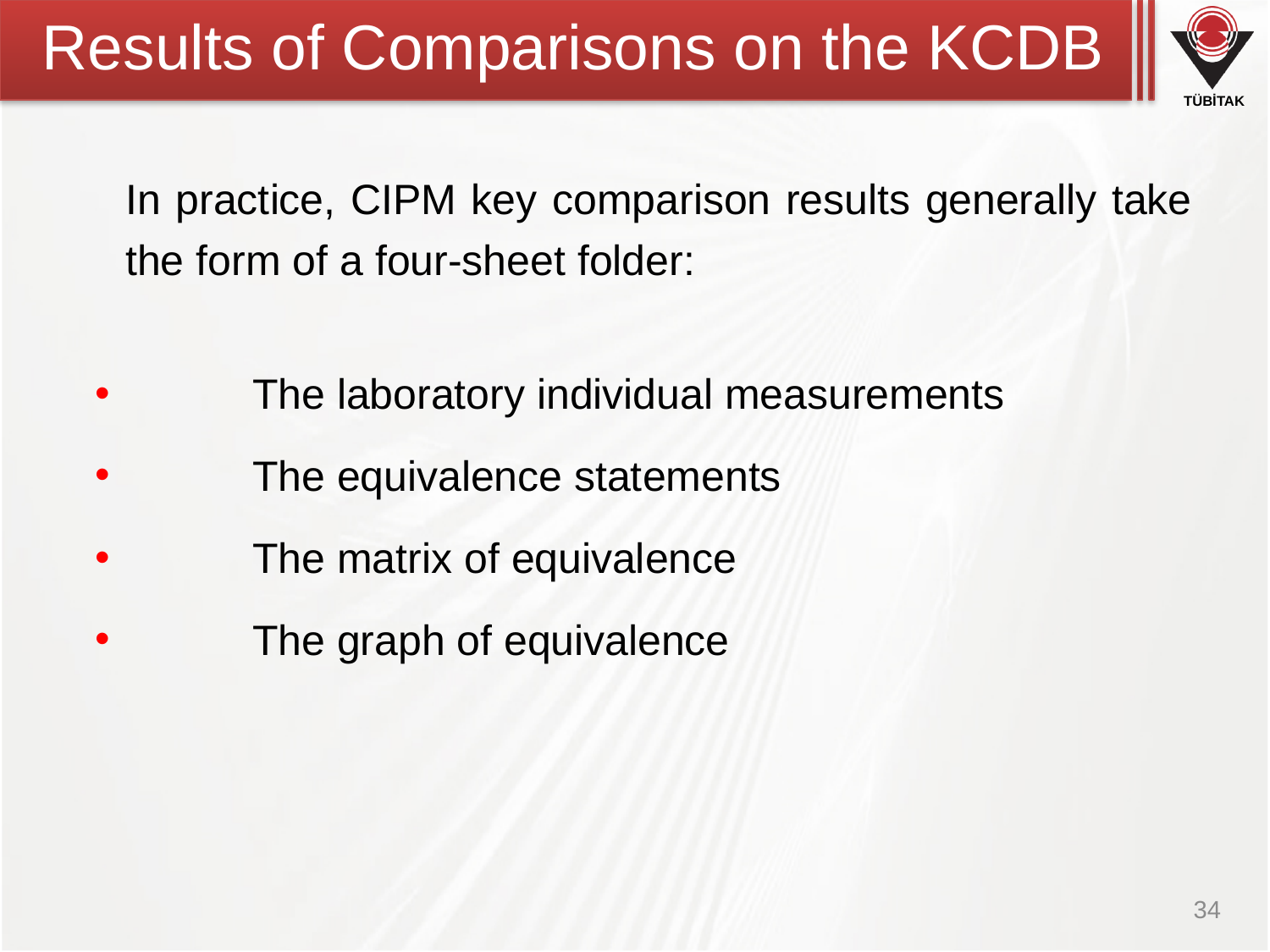

Results of Comparisons on the KCDB
In practice, CIPM key comparison results generally take the form of a four-sheet folder:

 	The laboratory individual measurements
 	The equivalence statements
  	The matrix of equivalence
 	The graph of equivalence

34